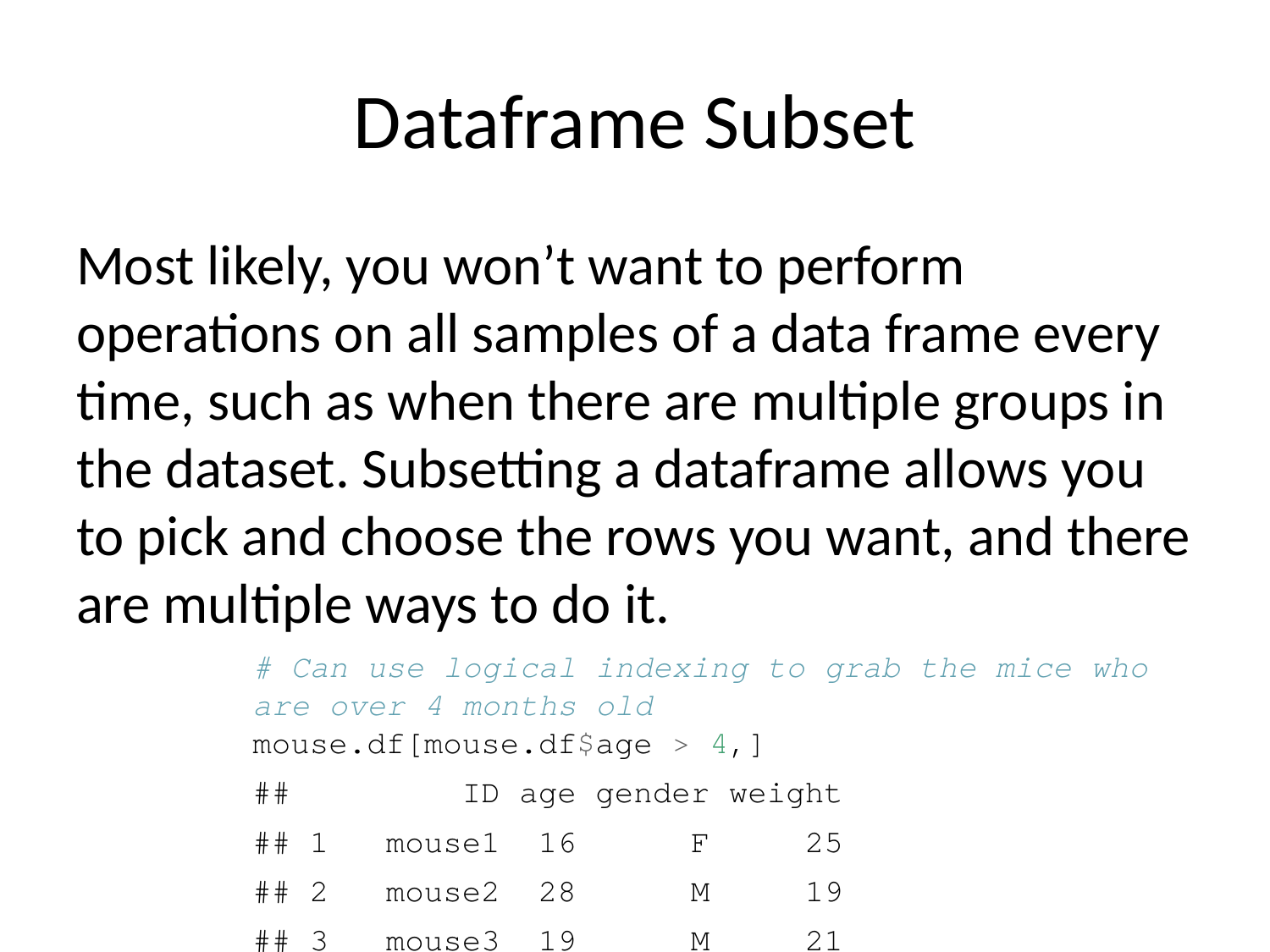

# Dataframe Subset
Most likely, you won’t want to perform operations on all samples of a data frame every time, such as when there are multiple groups in the dataset. Subsetting a dataframe allows you to pick and choose the rows you want, and there are multiple ways to do it.
# Can use logical indexing to grab the mice who are over 4 months old mouse.df[mouse.df$age > 4,]
##         ID age gender weight
## 1   mouse1  16      F     25
## 2   mouse2  28      M     19
## 3   mouse3  19      M     21
## 4   mouse4  21      F     19
## 5   mouse5  23      M     19
## 6   mouse6  20      F     27
## 7   mouse7  25      F     22
## 8   mouse8  24      M     21
## 9   mouse9  27      M     17
## 10 mouse10  22      F     22